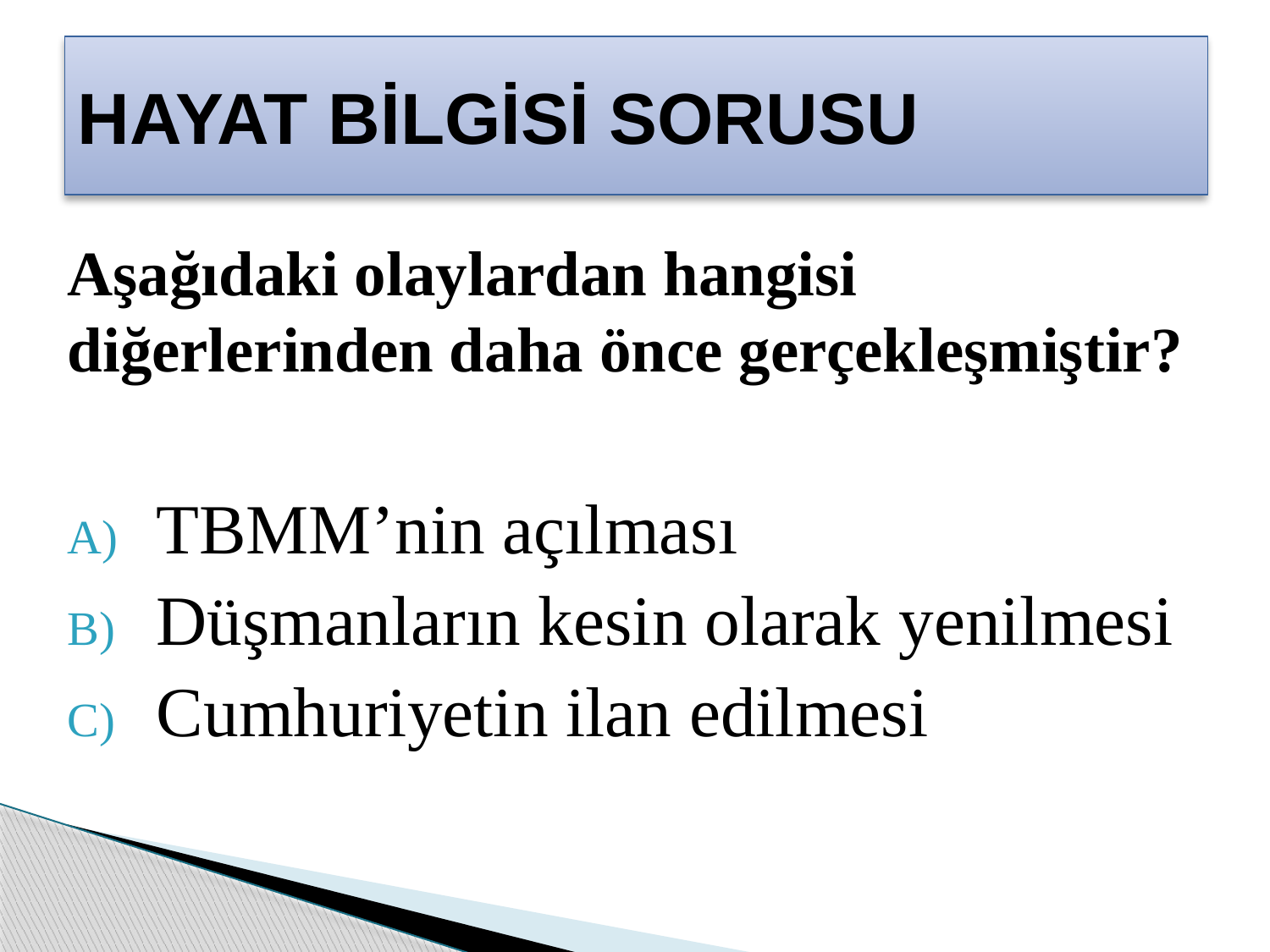

# HAYAT BİLGİSİ SORUSU
Aşağıdaki olaylardan hangisi diğerlerinden daha önce gerçekleşmiştir?

 TBMM’nin açılması
 Düşmanların kesin olarak yenilmesi
 Cumhuriyetin ilan edilmesi